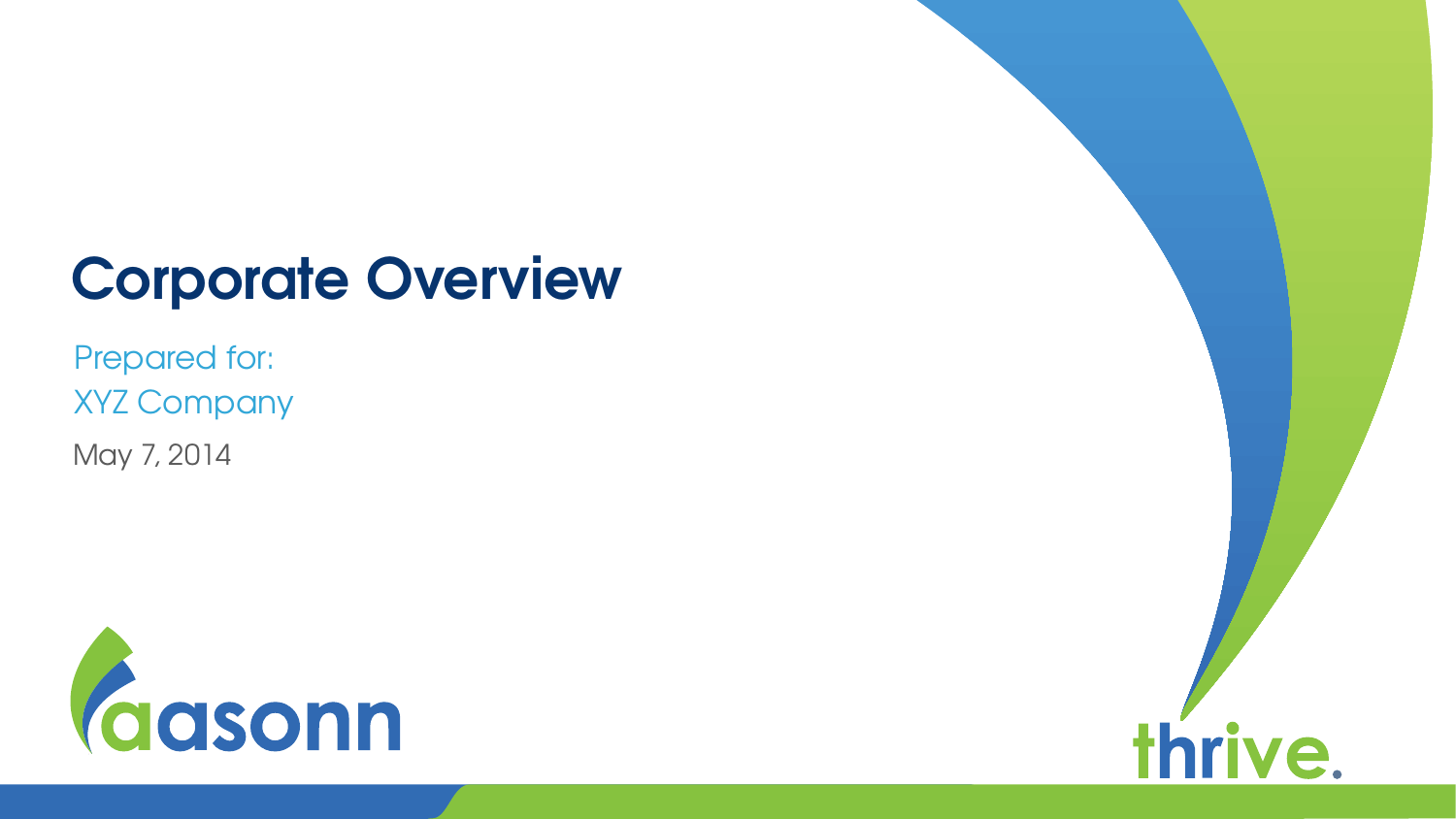

# Corporate Overview
Prepared for:
XYZ Company
May 7, 2014